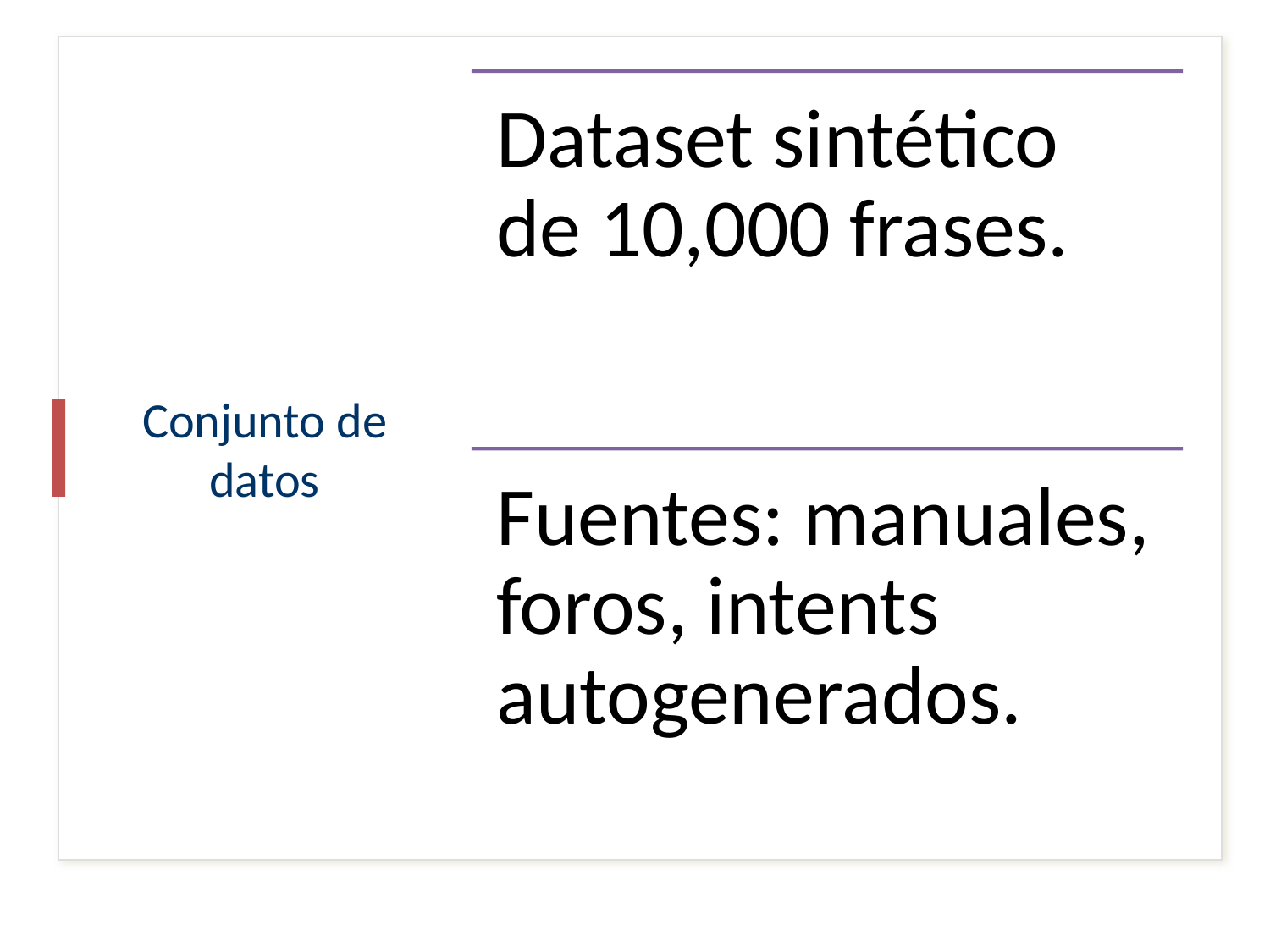

# Conjunto de datos
Dataset sintético de 10,000 frases.
Fuentes: manuales, foros, intents autogenerados.